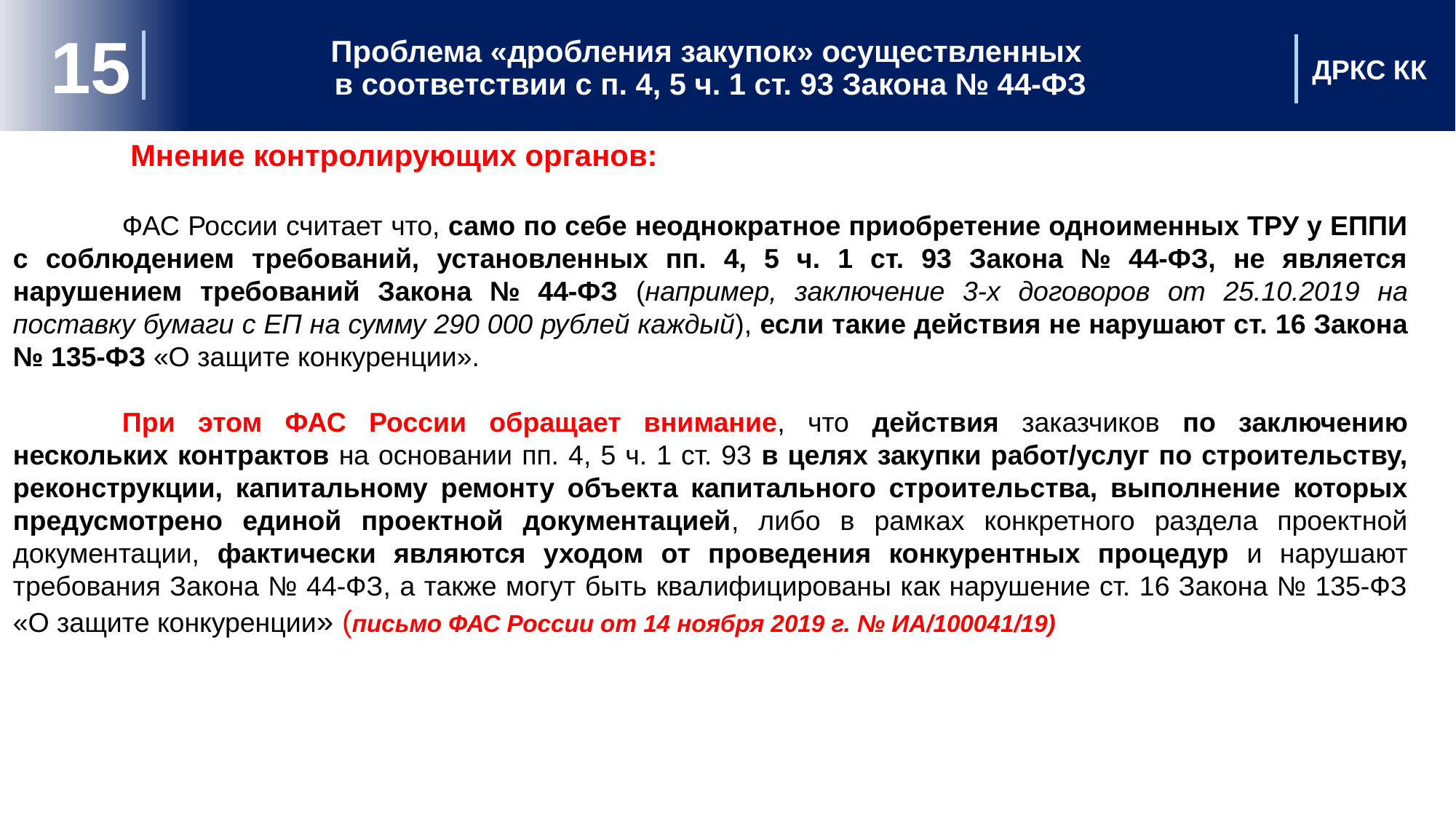

# Проблема «дробления закупок» осуществленных в соответствии с п. 4, 5 ч. 1 ст. 93 Закона № 44-ФЗ
15

ДРКС КК
	 Мнение контролирующих органов:

	ФАС России считает что, само по себе неоднократное приобретение одноименных ТРУ у ЕППИ с соблюдением требований, установленных пп. 4, 5 ч. 1 ст. 93 Закона № 44-ФЗ, не является нарушением требований Закона № 44-ФЗ (например, заключение 3-х договоров от 25.10.2019 на поставку бумаги с ЕП на сумму 290 000 рублей каждый), если такие действия не нарушают ст. 16 Закона № 135-ФЗ «О защите конкуренции».

	При этом ФАС России обращает внимание, что действия заказчиков по заключению нескольких контрактов на основании пп. 4, 5 ч. 1 ст. 93 в целях закупки работ/услуг по строительству, реконструкции, капитальному ремонту объекта капитального строительства, выполнение которых предусмотрено единой проектной документацией, либо в рамках конкретного раздела проектной документации, фактически являются уходом от проведения конкурентных процедур и нарушают требования Закона № 44-ФЗ, а также могут быть квалифицированы как нарушение ст. 16 Закона № 135-ФЗ «О защите конкуренции» (письмо ФАС России от 14 ноября 2019 г. № ИА/100041/19)